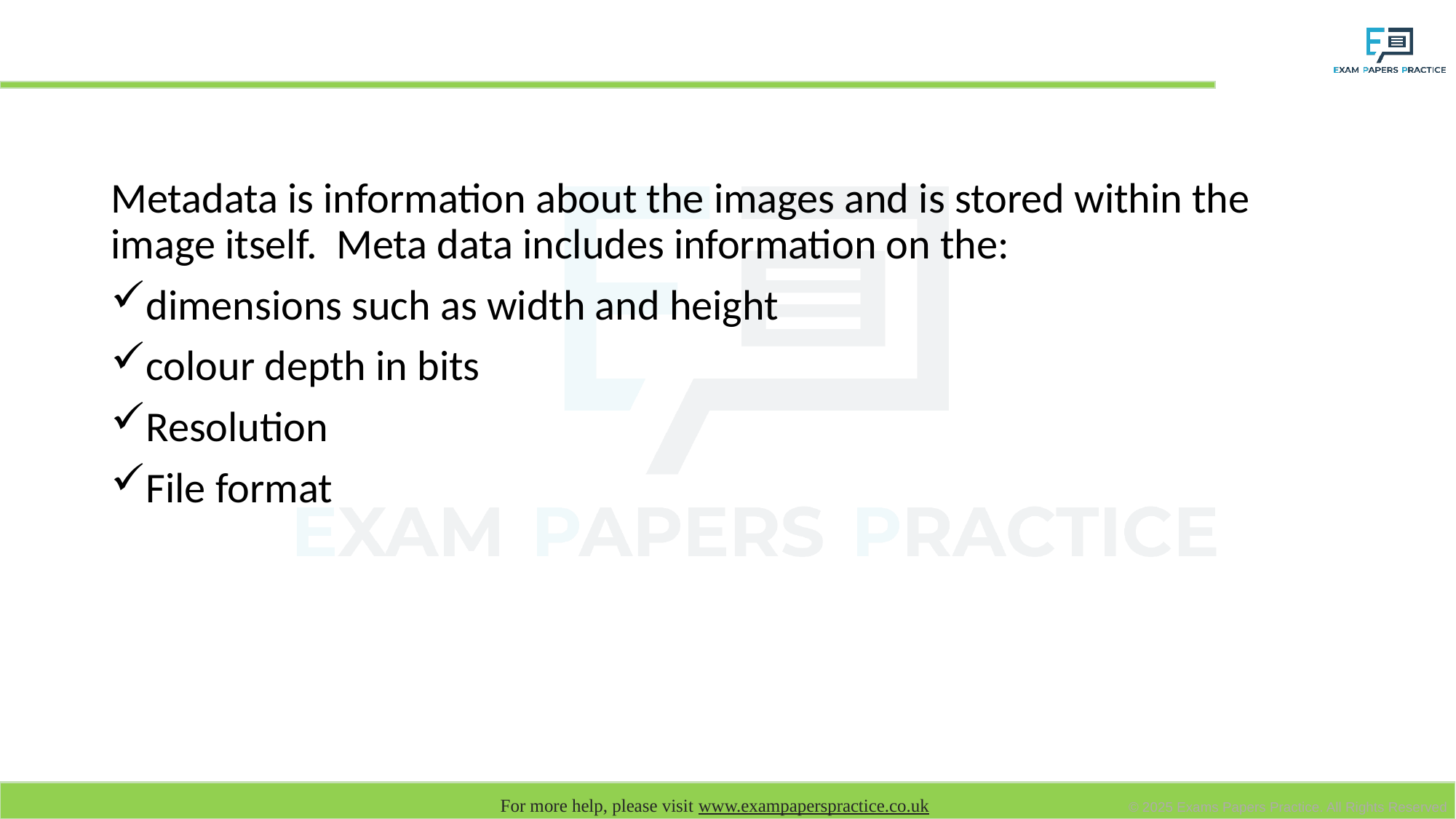

# Metadata
Metadata is information about the images and is stored within the image itself.  Meta data includes information on the:
dimensions such as width and height
colour depth in bits
Resolution
File format